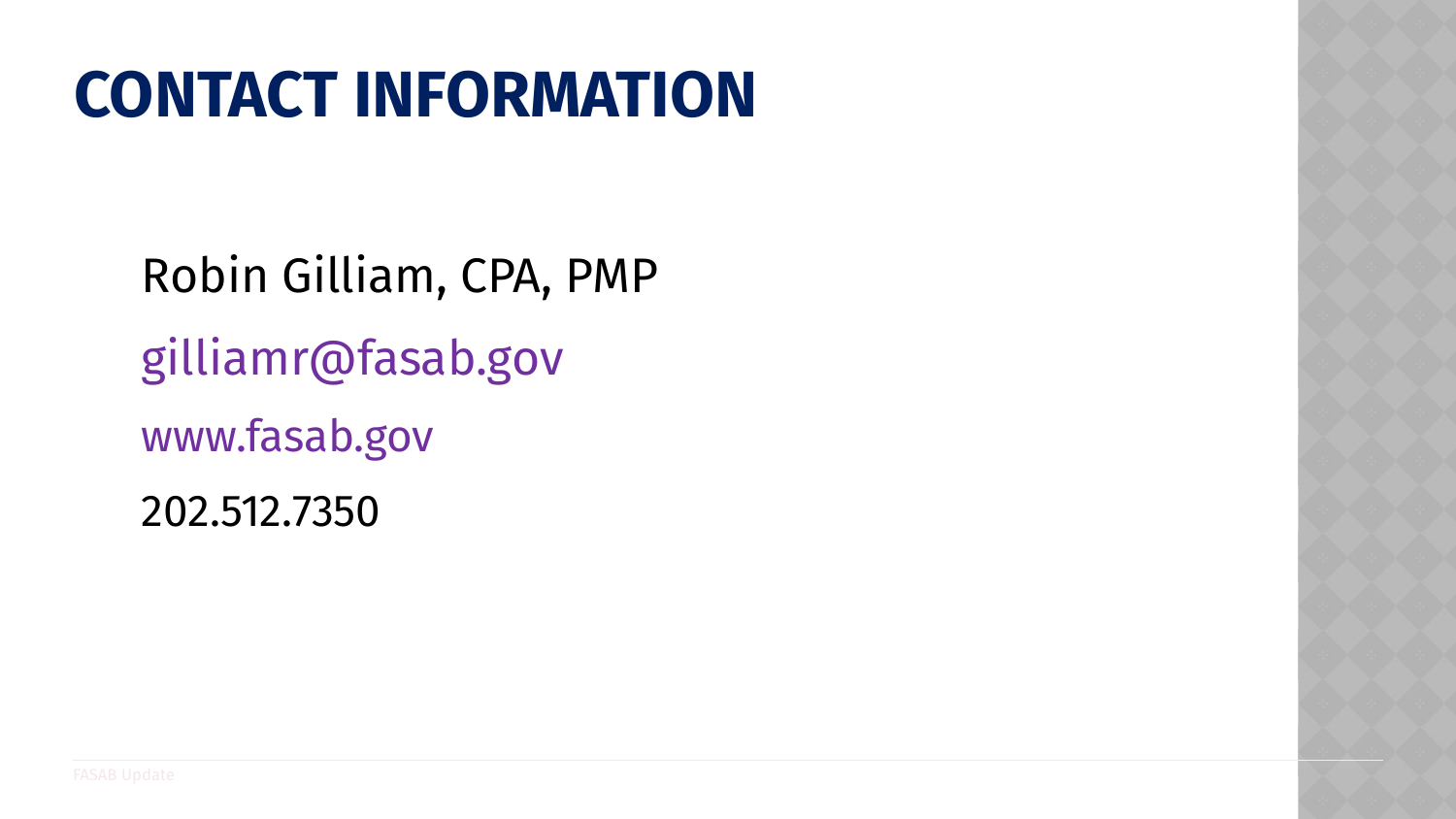

# Contact Information

Robin Gilliam, CPA, PMP
gilliamr@fasab.gov
www.fasab.gov
202.512.7350

FASAB Update